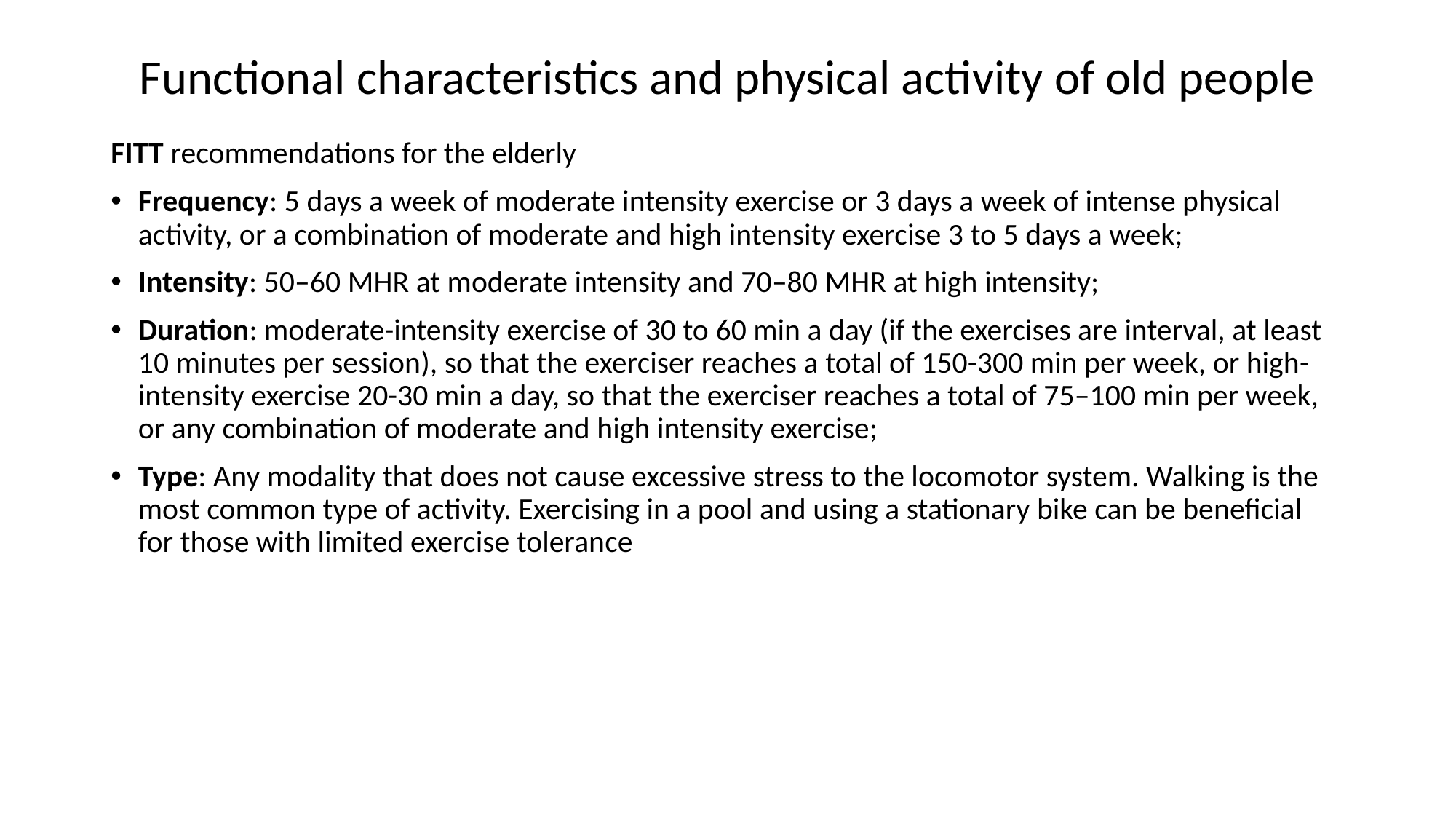

# Functional characteristics and physical activity of old people
FITT recommendations for the elderly
Frequency: 5 days a week of moderate intensity exercise or 3 days a week of intense physical activity, or a combination of moderate and high intensity exercise 3 to 5 days a week;
Intensity: 50–60 MHR at moderate intensity and 70–80 MHR at high intensity;
Duration: moderate-intensity exercise of 30 to 60 min a day (if the exercises are interval, at least 10 minutes per session), so that the exerciser reaches a total of 150-300 min per week, or high-intensity exercise 20-30 min a day, so that the exerciser reaches a total of 75–100 min per week, or any combination of moderate and high intensity exercise;
Type: Any modality that does not cause excessive stress to the locomotor system. Walking is the most common type of activity. Exercising in a pool and using a stationary bike can be beneficial for those with limited exercise tolerance